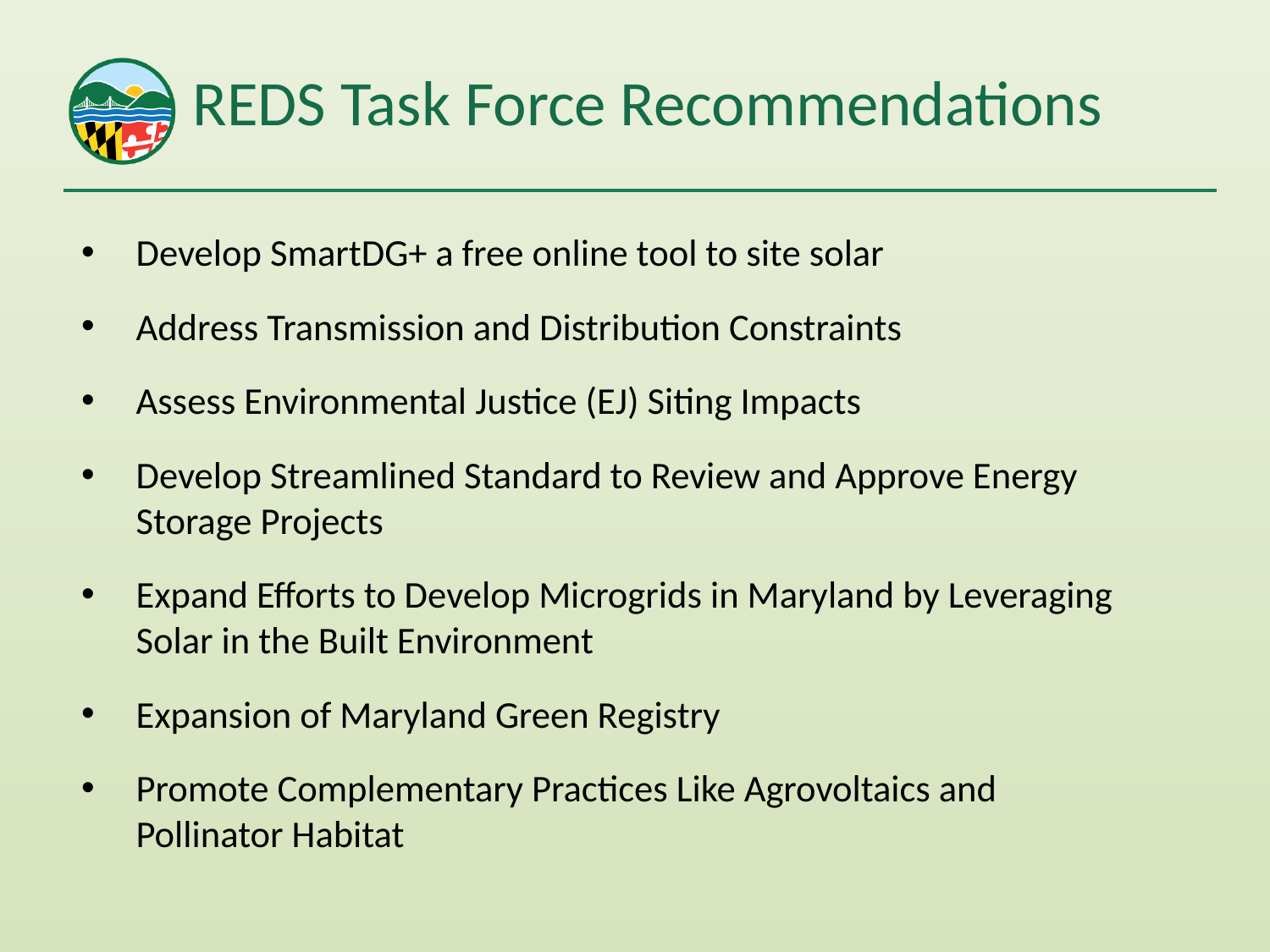

# REDS Task Force Recommendations
Develop SmartDG+ a free online tool to site solar
Address Transmission and Distribution Constraints
Assess Environmental Justice (EJ) Siting Impacts
Develop Streamlined Standard to Review and Approve Energy Storage Projects
Expand Efforts to Develop Microgrids in Maryland by Leveraging Solar in the Built Environment
Expansion of Maryland Green Registry
Promote Complementary Practices Like Agrovoltaics and Pollinator Habitat